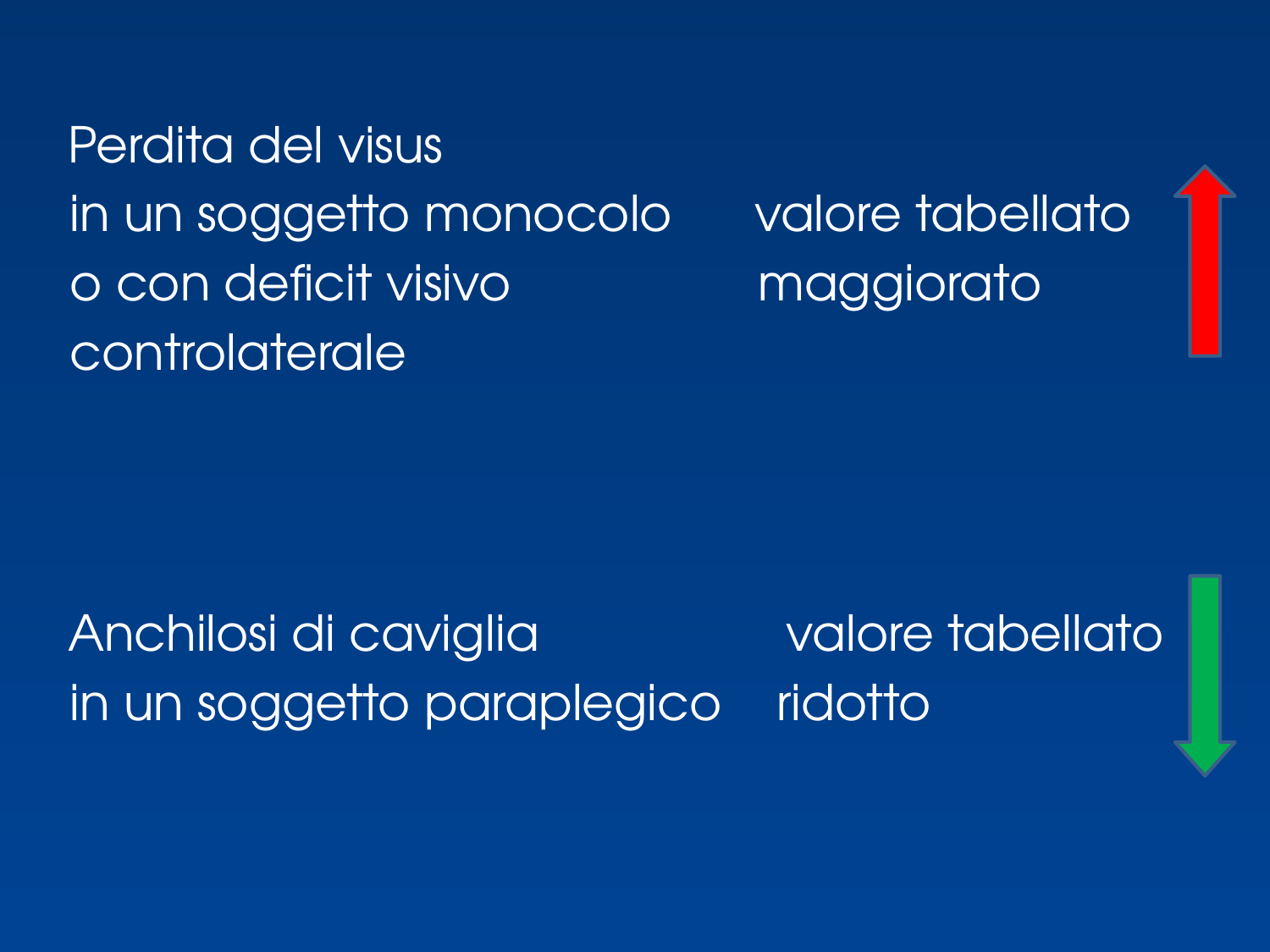

Perdita del visus
 in un soggetto monocolo      valore tabellato
 o con deficit visivo                  maggiorato
 controlaterale

 Anchilosi di caviglia                  valore tabellato
 in un soggetto paraplegico    ridotto